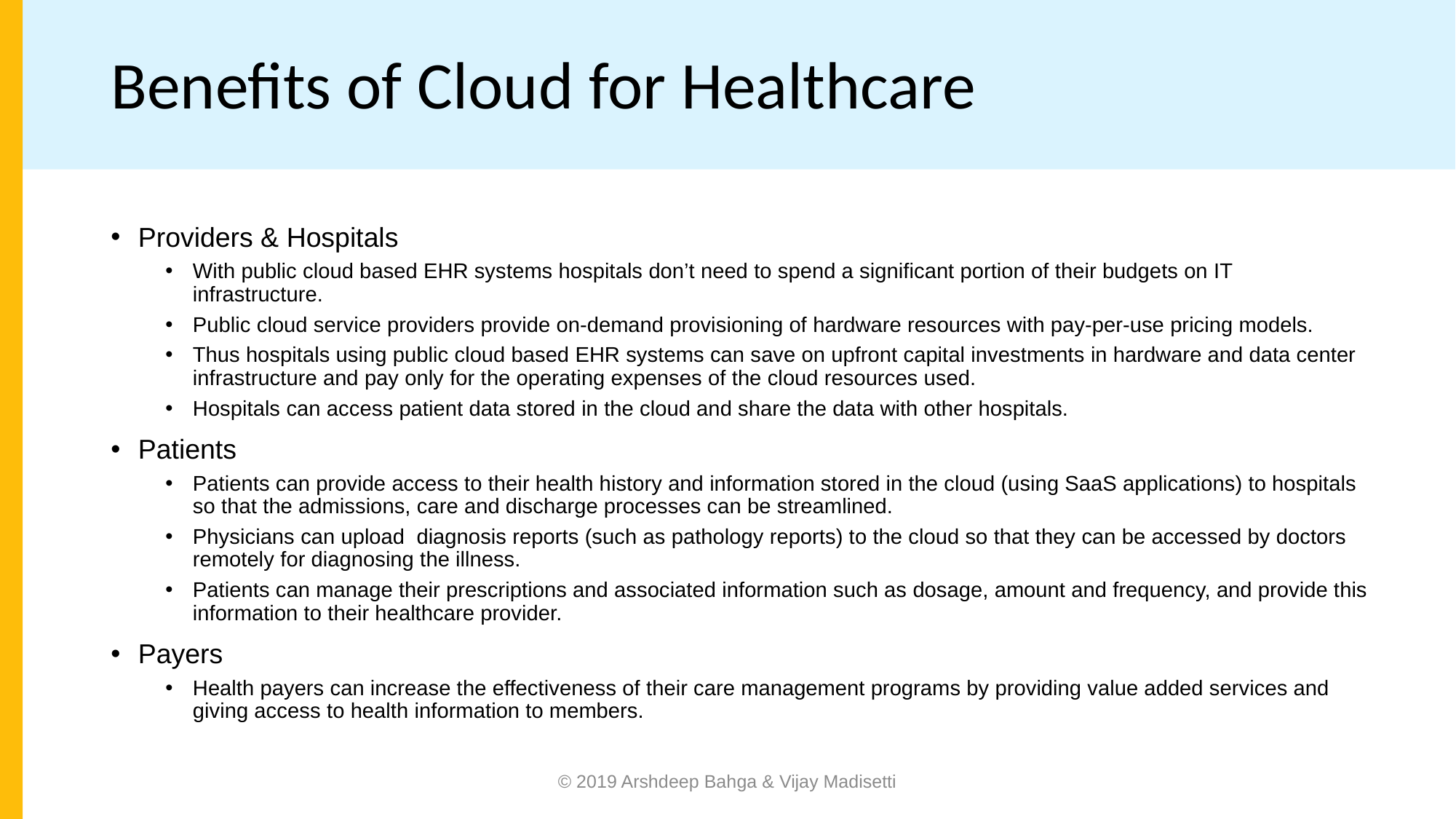

# Benefits of Cloud for Healthcare
Providers & Hospitals
With public cloud based EHR systems hospitals don’t need to spend a significant portion of their budgets on IT infrastructure.
Public cloud service providers provide on-demand provisioning of hardware resources with pay-per-use pricing models.
Thus hospitals using public cloud based EHR systems can save on upfront capital investments in hardware and data center infrastructure and pay only for the operating expenses of the cloud resources used.
Hospitals can access patient data stored in the cloud and share the data with other hospitals.
Patients
Patients can provide access to their health history and information stored in the cloud (using SaaS applications) to hospitals so that the admissions, care and discharge processes can be streamlined.
Physicians can upload  diagnosis reports (such as pathology reports) to the cloud so that they can be accessed by doctors remotely for diagnosing the illness.
Patients can manage their prescriptions and associated information such as dosage, amount and frequency, and provide this information to their healthcare provider.
Payers
Health payers can increase the effectiveness of their care management programs by providing value added services and giving access to health information to members.
© 2019 Arshdeep Bahga & Vijay Madisetti